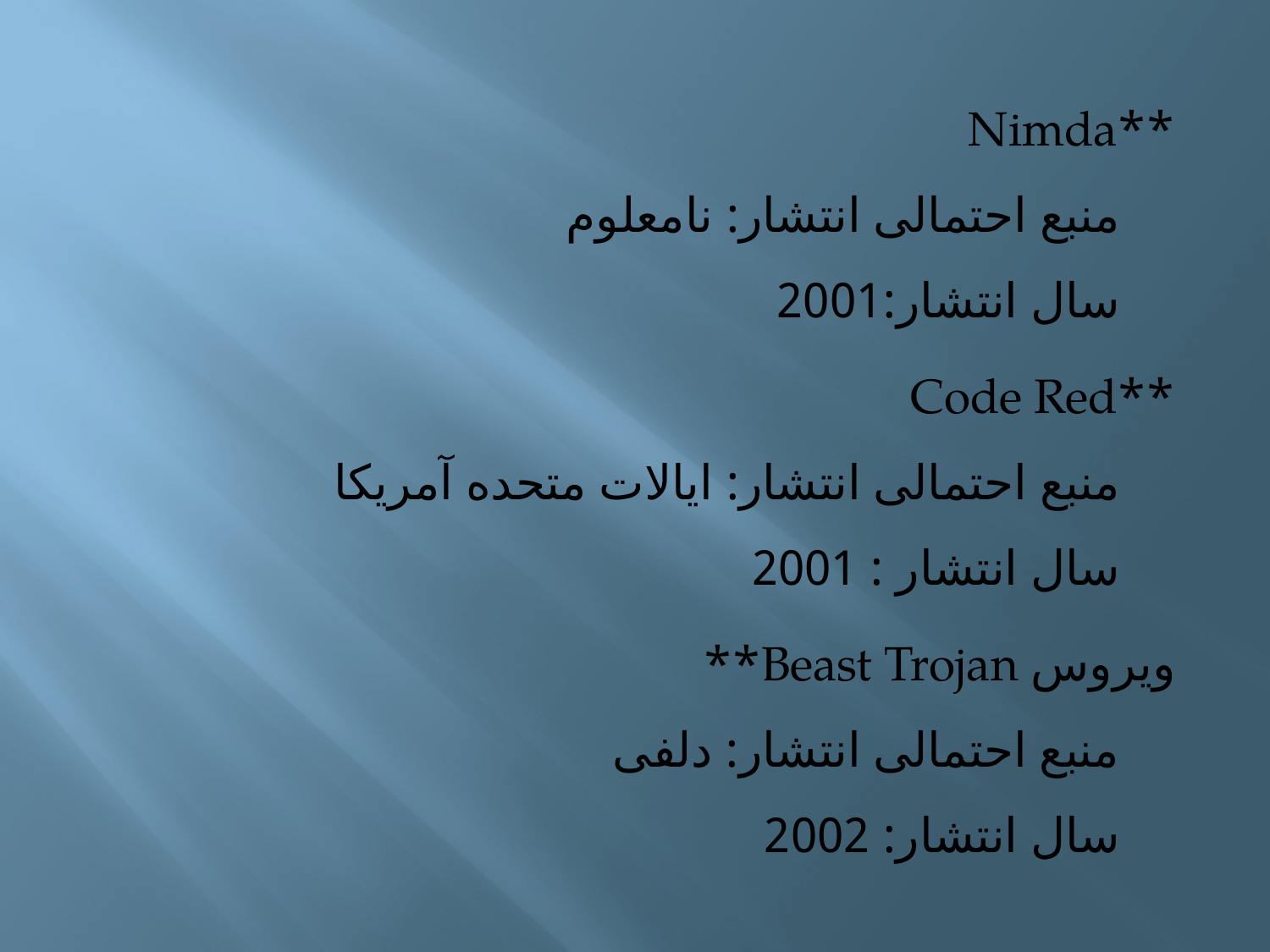

**Nimda
منبع احتمالی انتشار: نامعلوم
سال انتشار:2001
**Code Red
منبع احتمالی انتشار: ایالات متحده آمریکا
سال انتشار : 2001
ویروس Beast Trojan**
منبع احتمالی انتشار: دلفی
سال انتشار: 2002